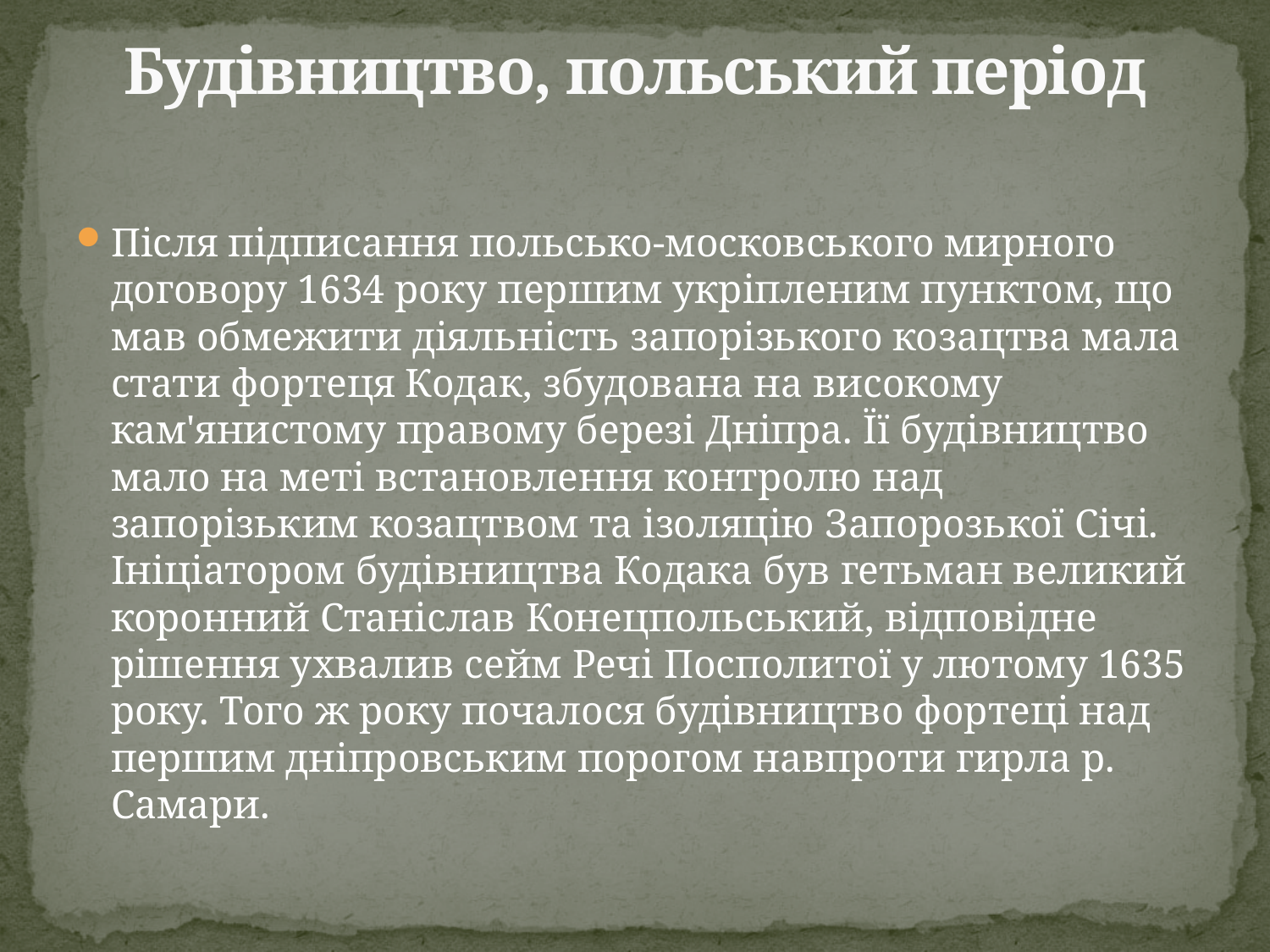

# Будівництво, польський період
Після підписання польсько-московського мирного договору 1634 року першим укріпленим пунктом, що мав обмежити діяльність запорізького козацтва мала стати фортеця Кодак, збудована на високому кам'янистому правому березі Дніпра. Її будівництво мало на меті встановлення контролю над запорізьким козацтвом та ізоляцію Запорозької Січі. Ініціатором будівництва Кодака був гетьман великий коронний Станіслав Конецпольський, відповідне рішення ухвалив сейм Речі Посполитої у лютому 1635 року. Того ж року почалося будівництво фортеці над першим дніпровським порогом навпроти гирла р. Самари.